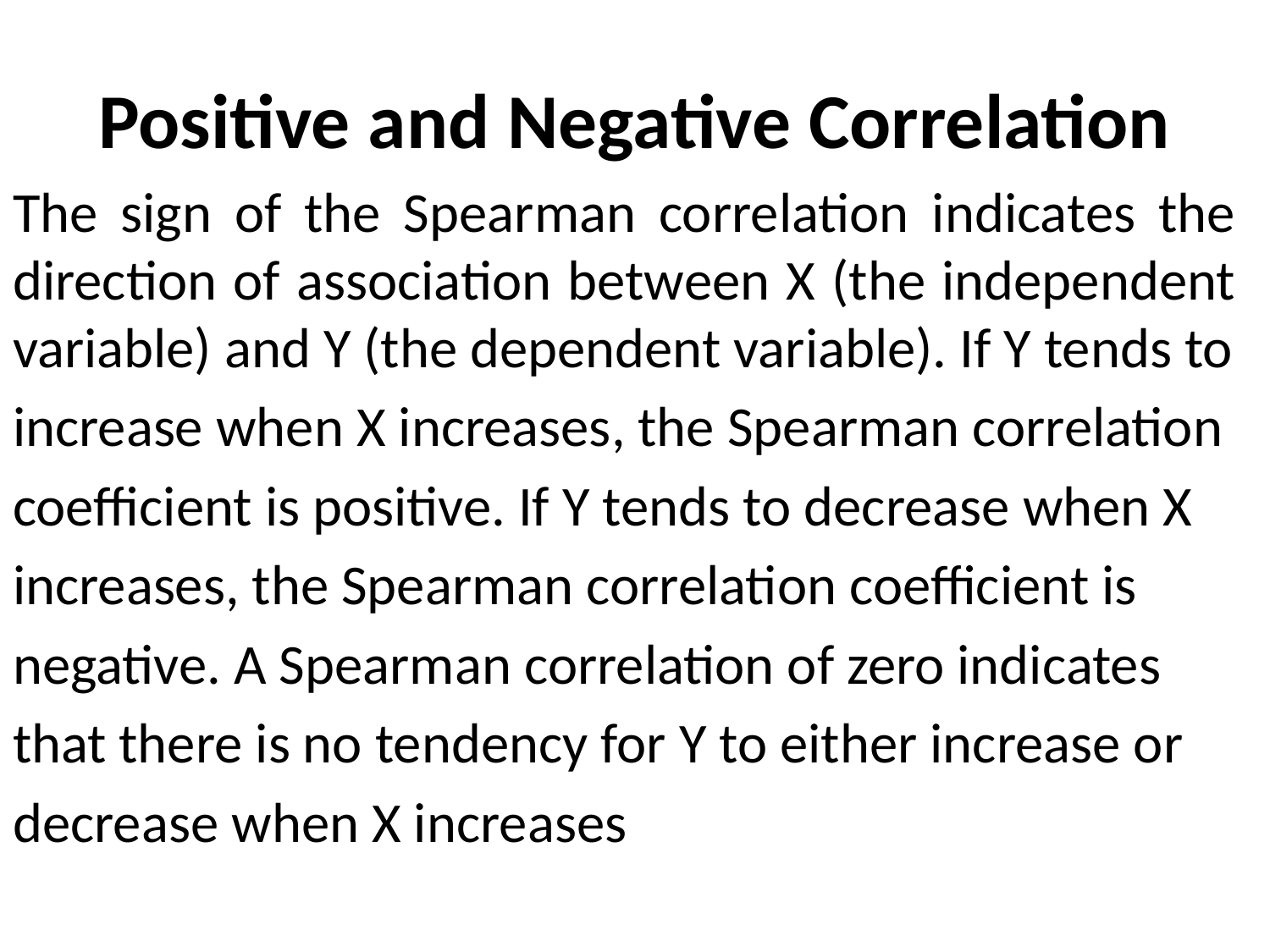

# Positive and Negative Correlation
The sign of the Spearman correlation indicates the direction of association between X (the independent variable) and Y (the dependent variable). If Y tends to
increase when X increases, the Spearman correlation
coefficient is positive. If Y tends to decrease when X
increases, the Spearman correlation coefficient is
negative. A Spearman correlation of zero indicates
that there is no tendency for Y to either increase or
decrease when X increases